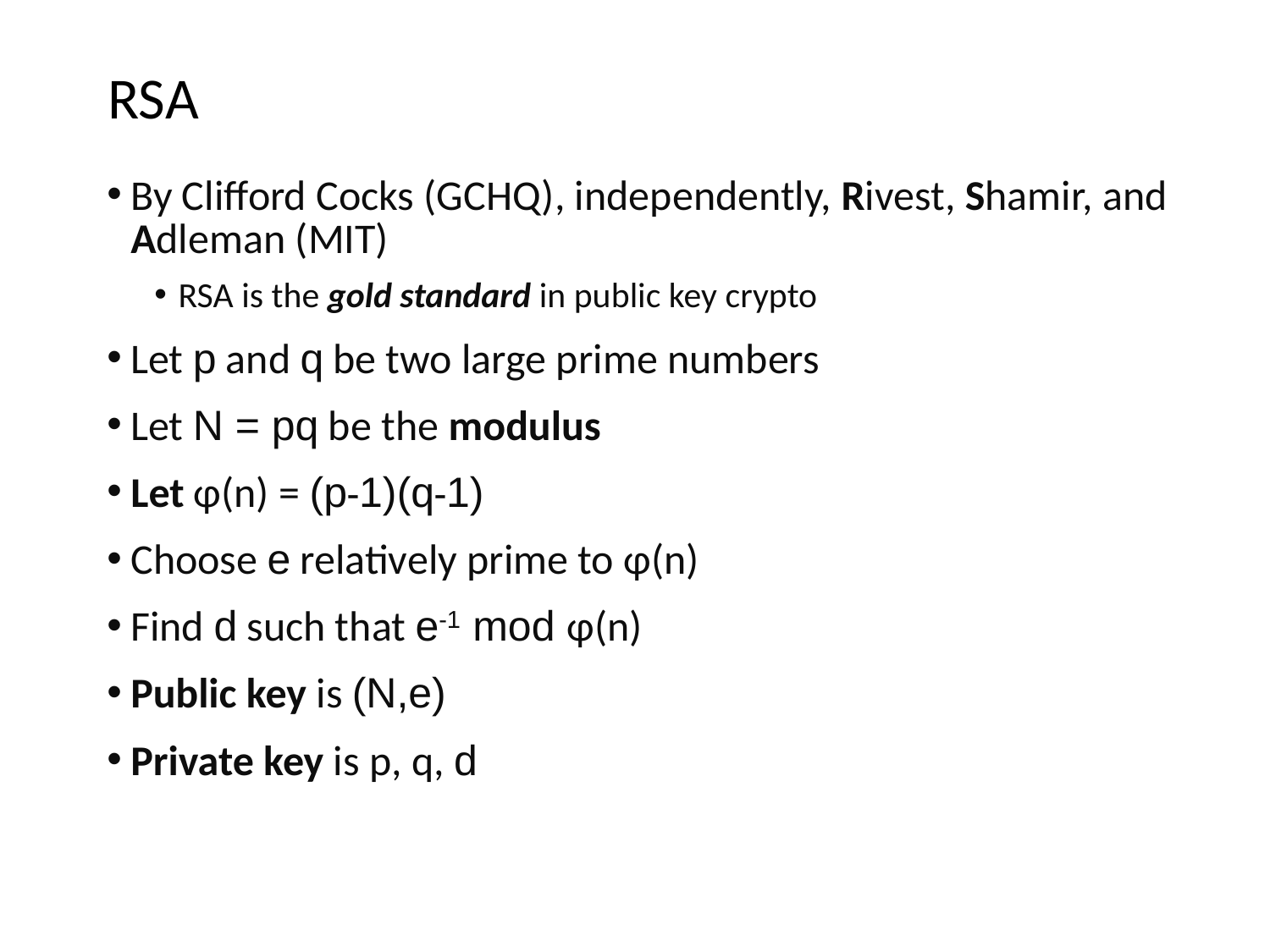

# RSA
By Clifford Cocks (GCHQ), independently, Rivest, Shamir, and Adleman (MIT)
RSA is the gold standard in public key crypto
Let p and q be two large prime numbers
Let N = pq be the modulus
Let φ(n) = (p−1)(q−1)
Choose e relatively prime to φ(n)
Find d such that e-1 mod φ(n)
Public key is (N,e)
Private key is p, q, d